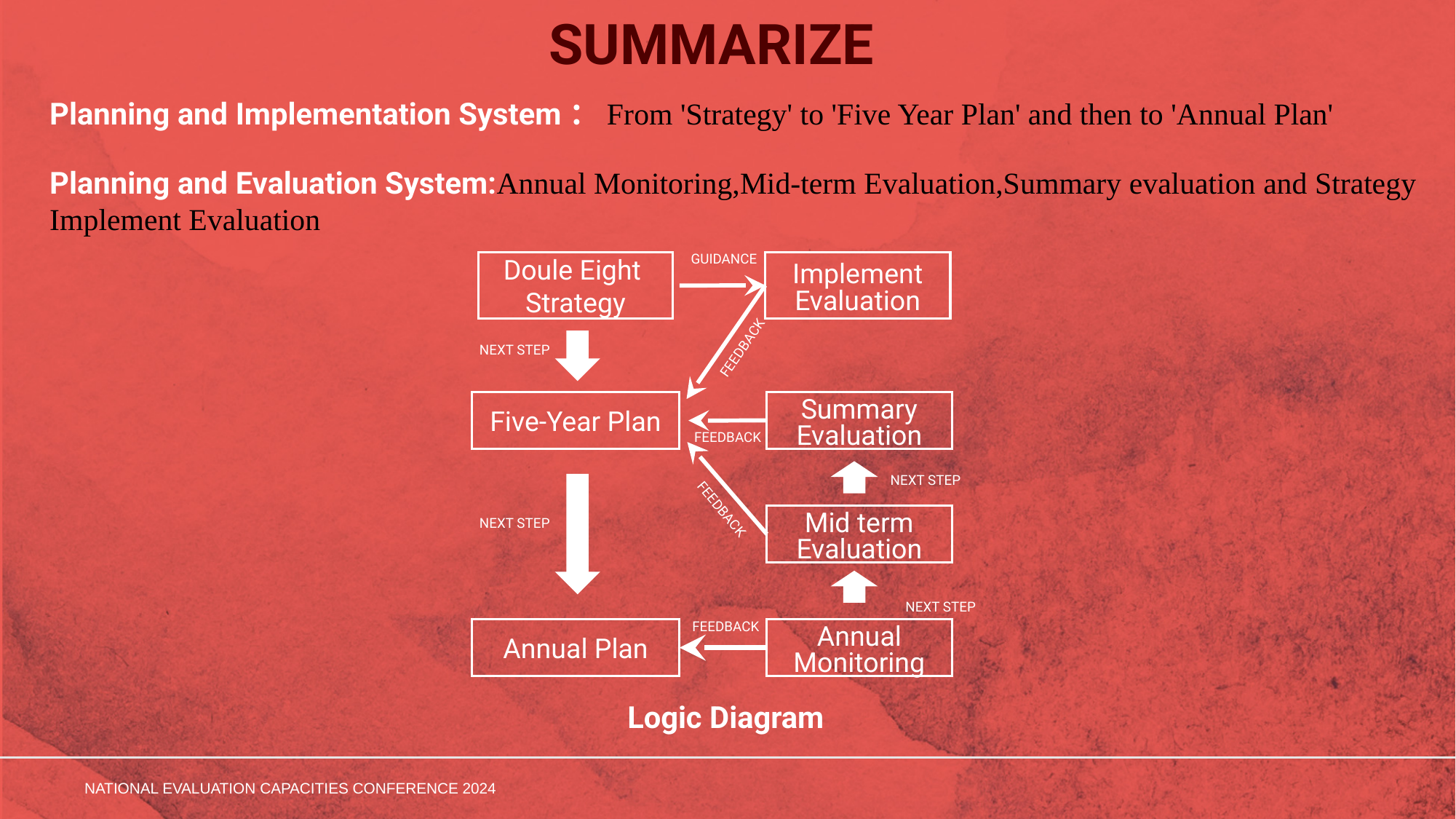

SUMMARIZE
Planning and Implementation System：From 'Strategy' to 'Five Year Plan' and then to 'Annual Plan'
Planning and Evaluation System:Annual Monitoring,Mid-term Evaluation,Summary evaluation and Strategy Implement Evaluation
GUIDANCE
Doule Eight  Strategy
Implement Evaluation
FEEDBACK

NEXT STEP
Summary Evaluation
Five-Year Plan
FEEDBACK

NEXT STEP

FEEDBACK
NEXT STEP
Mid term Evaluation

NEXT STEP
FEEDBACK
Annual Plan
Annual Monitoring
Logic Diagram